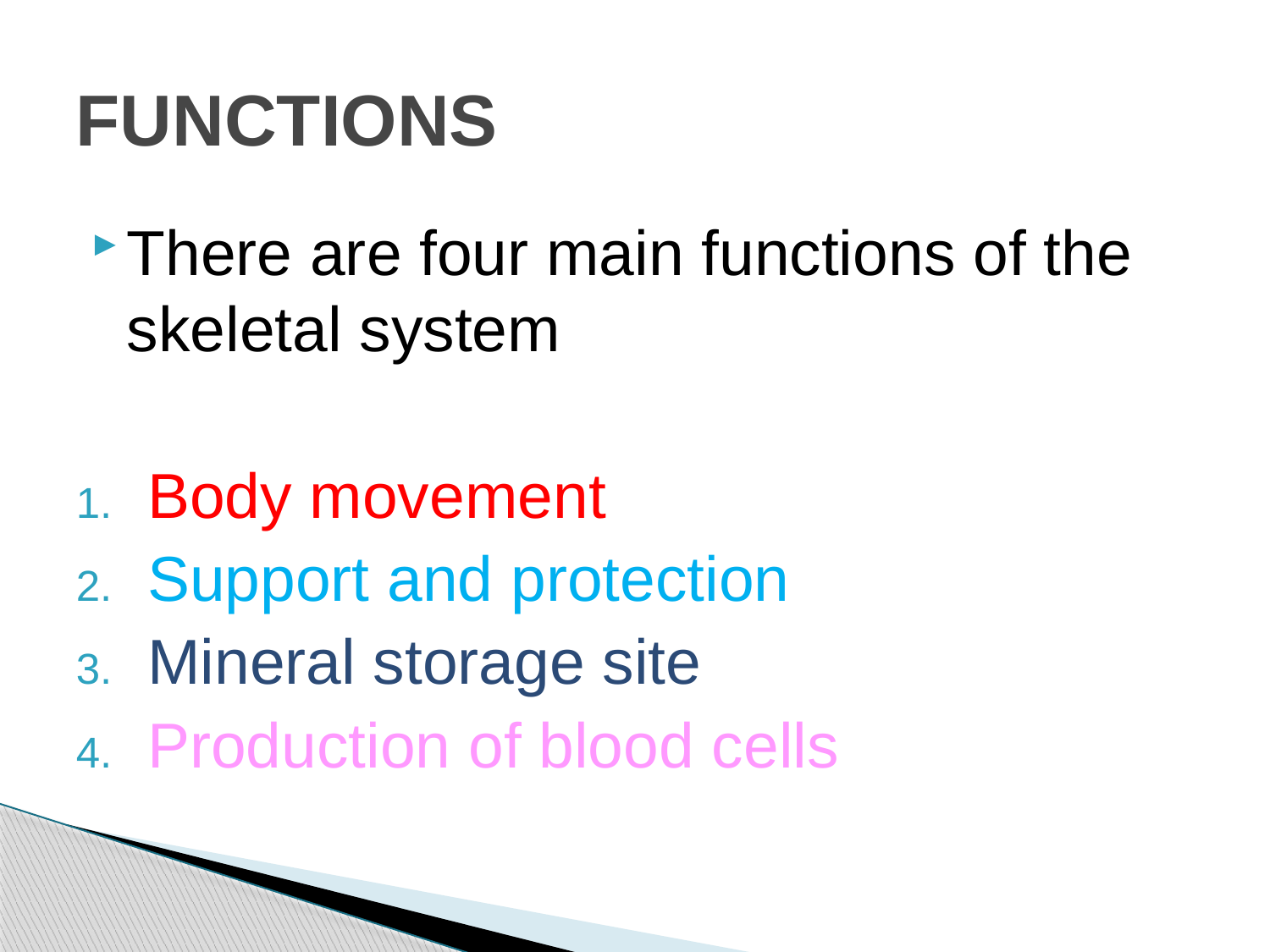

# FUNCTIONS
There are four main functions of the skeletal system

Body movement
Support and protection
Mineral storage site
Production of blood cells